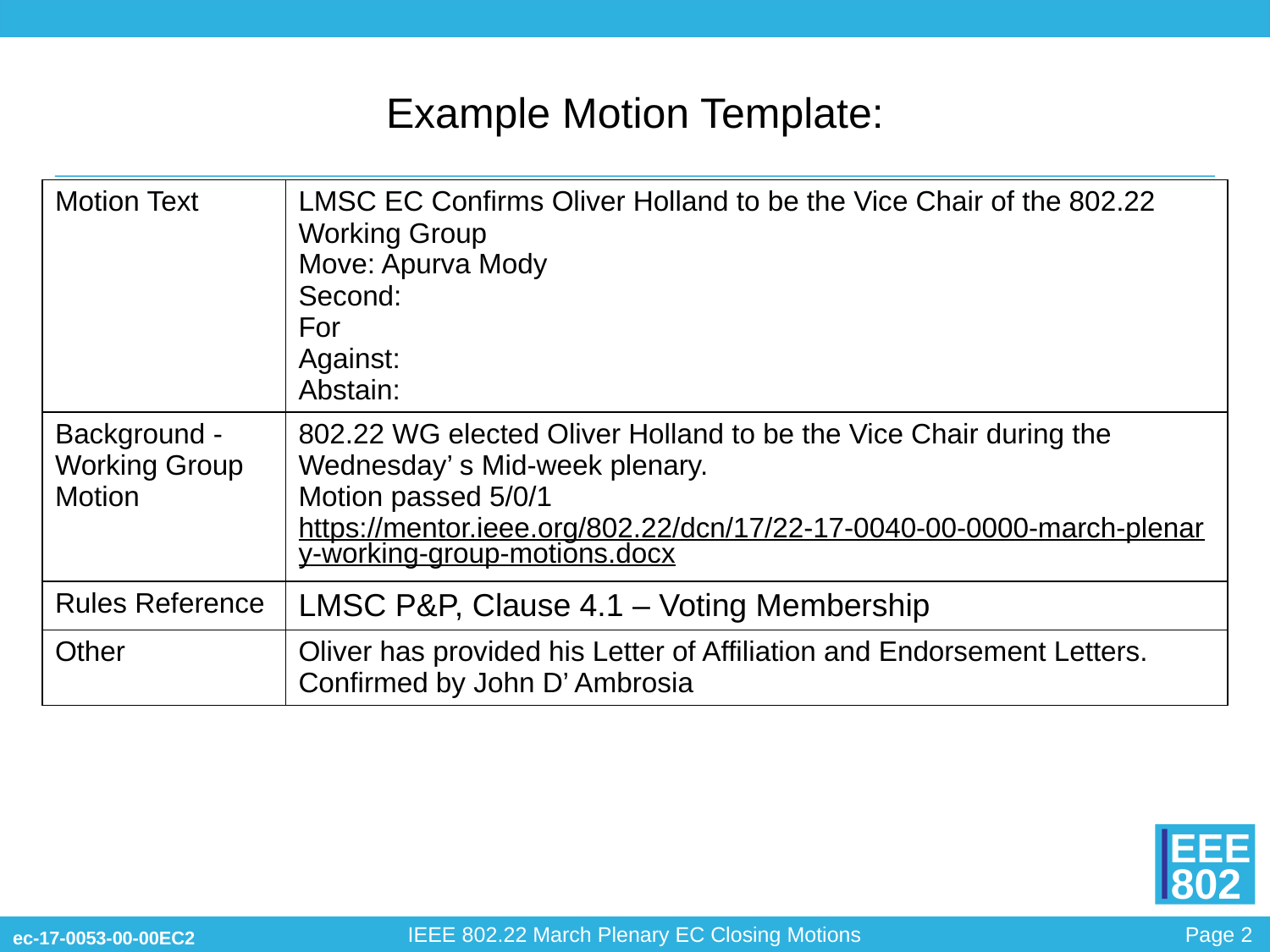

# Example Motion Template:
| Motion Text | LMSC EC Confirms Oliver Holland to be the Vice Chair of the 802.22 Working Group Move: Apurva Mody Second: For Against: Abstain: |
| --- | --- |
| Background - Working Group Motion | 802.22 WG elected Oliver Holland to be the Vice Chair during the Wednesday’ s Mid-week plenary. Motion passed 5/0/1 https://mentor.ieee.org/802.22/dcn/17/22-17-0040-00-0000-march-plenary-working-group-motions.docx |
| Rules Reference | LMSC P&P, Clause 4.1 – Voting Membership |
| Other | Oliver has provided his Letter of Affiliation and Endorsement Letters. Confirmed by John D’ Ambrosia |